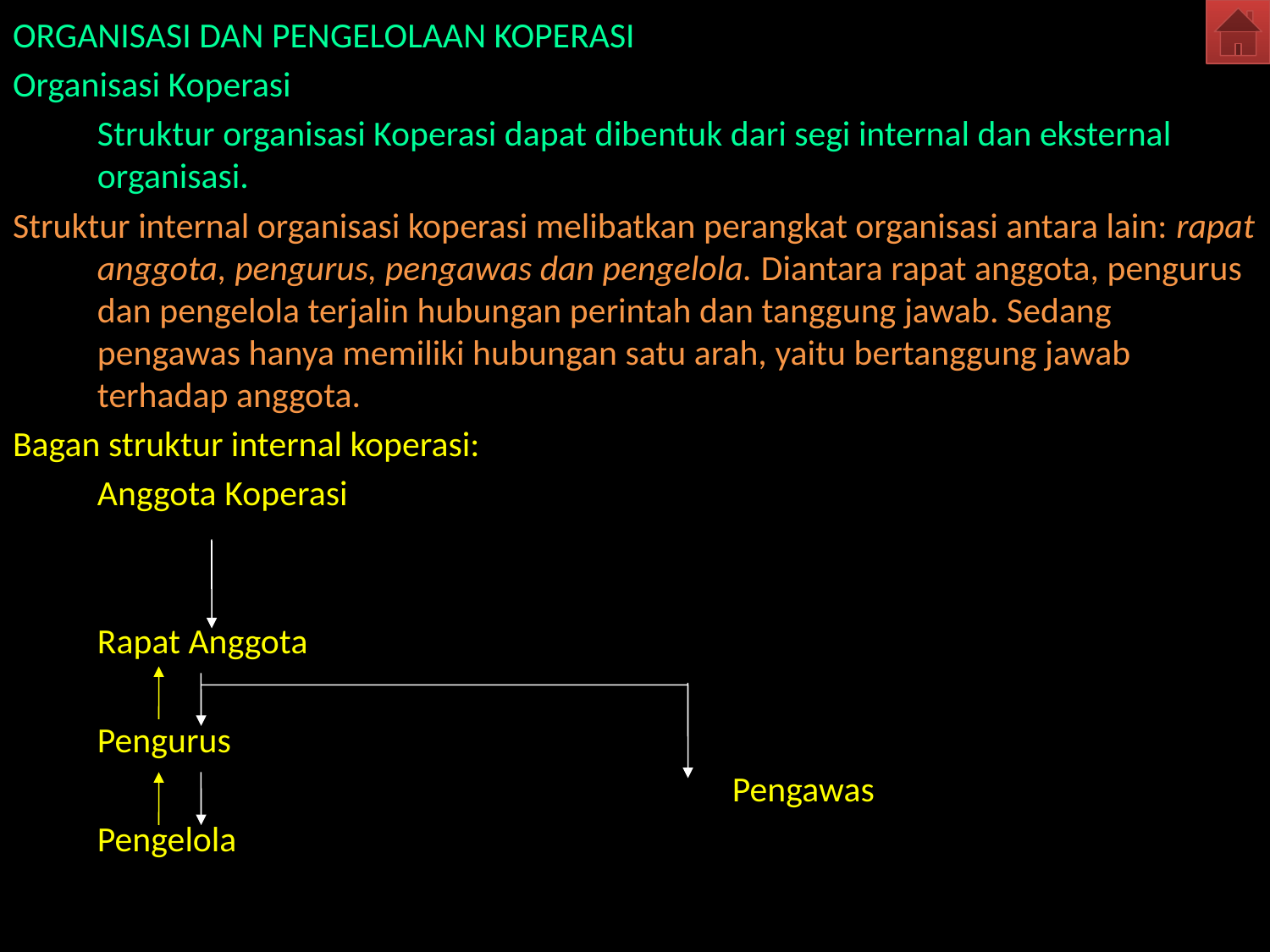

ORGANISASI DAN PENGELOLAAN KOPERASI
Organisasi Koperasi
	Struktur organisasi Koperasi dapat dibentuk dari segi internal dan eksternal organisasi.
Struktur internal organisasi koperasi melibatkan perangkat organisasi antara lain: rapat anggota, pengurus, pengawas dan pengelola. Diantara rapat anggota, pengurus dan pengelola terjalin hubungan perintah dan tanggung jawab. Sedang pengawas hanya memiliki hubungan satu arah, yaitu bertanggung jawab terhadap anggota.
Bagan struktur internal koperasi:
	Anggota Koperasi

	Rapat Anggota

	Pengurus
						Pengawas
	Pengelola